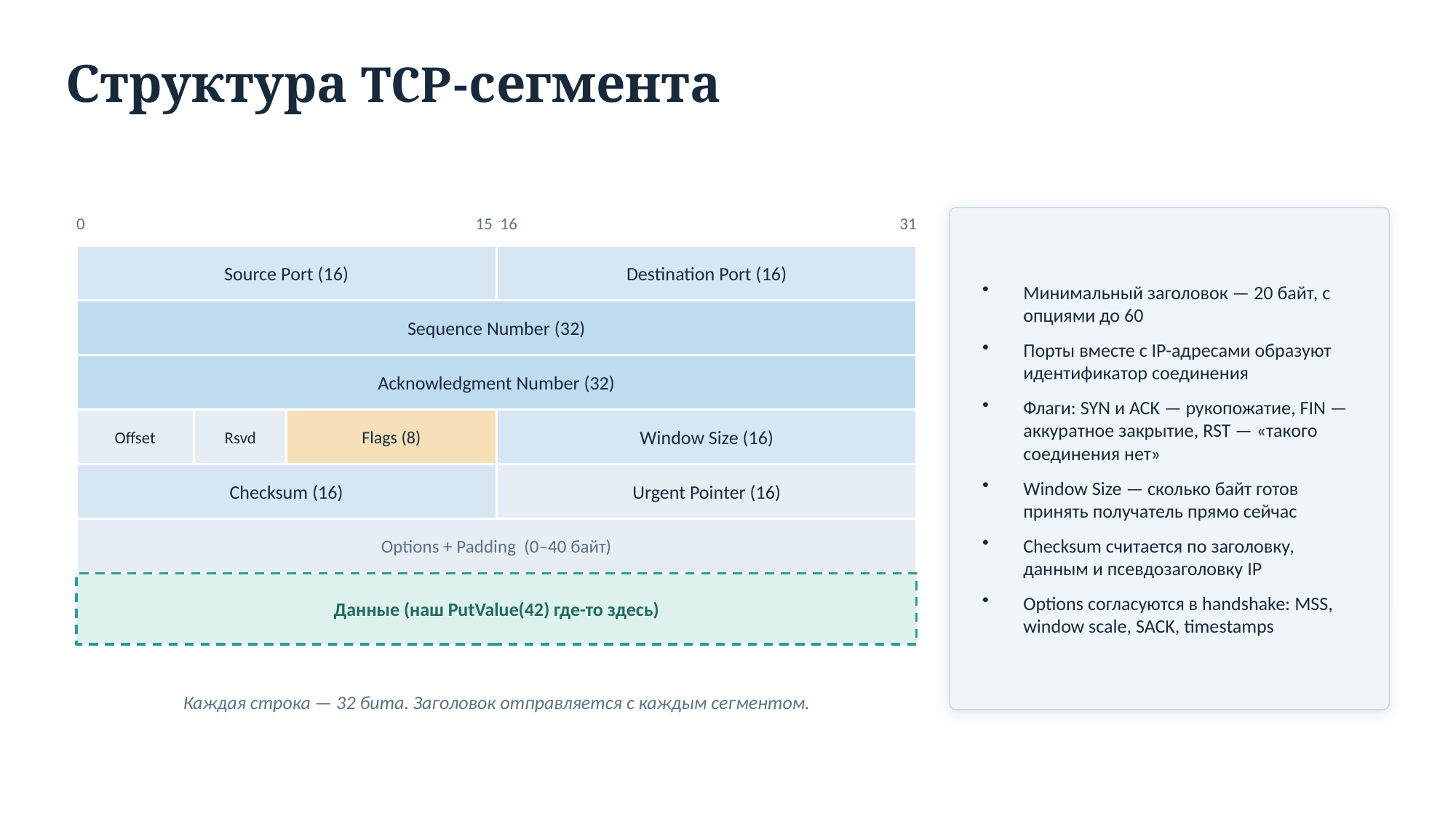

Структура TCP-сегмента
0
15  16
31

Минимальный заголовок — 20 байт, с опциями до 60
Порты вместе с IP-адресами образуют идентификатор соединения
Флаги: SYN и ACK — рукопожатие, FIN — аккуратное закрытие, RST — «такого соединения нет»
Window Size — сколько байт готов принять получатель прямо сейчас
Checksum считается по заголовку, данным и псевдозаголовку IP
Options согласуются в handshake: MSS, window scale, SACK, timestamps

Source Port (16)

Destination Port (16)

Sequence Number (32)

Acknowledgment Number (32)

Offset

Rsvd

Flags (8)

Window Size (16)

Checksum (16)

Urgent Pointer (16)

Options + Padding  (0–40 байт)

Данные (наш PutValue(42) где-то здесь)
Каждая строка — 32 бита. Заголовок отправляется с каждым сегментом.